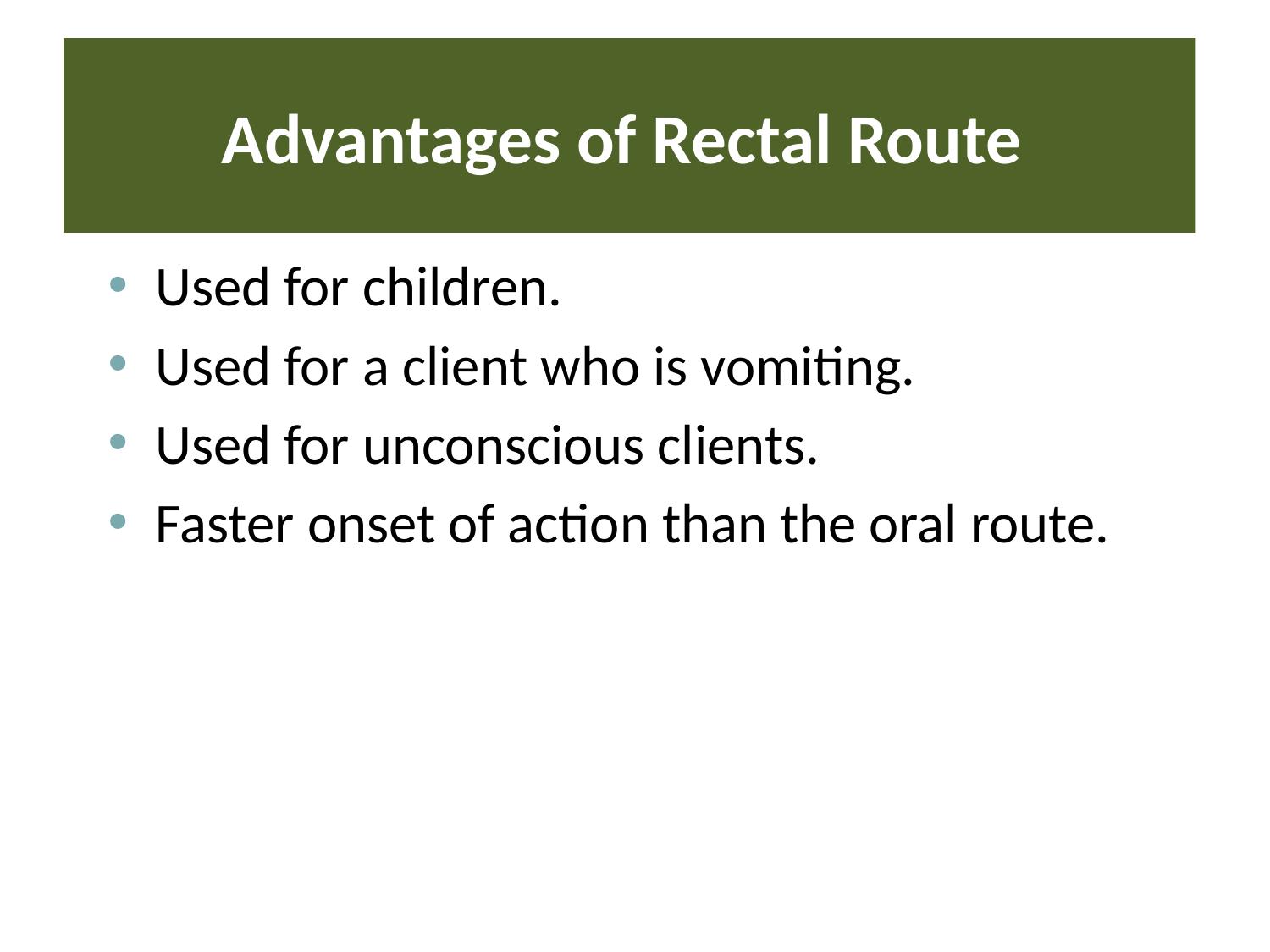

# Advantages of Rectal Route
Used for children.
Used for a client who is vomiting.
Used for unconscious clients.
Faster onset of action than the oral route.